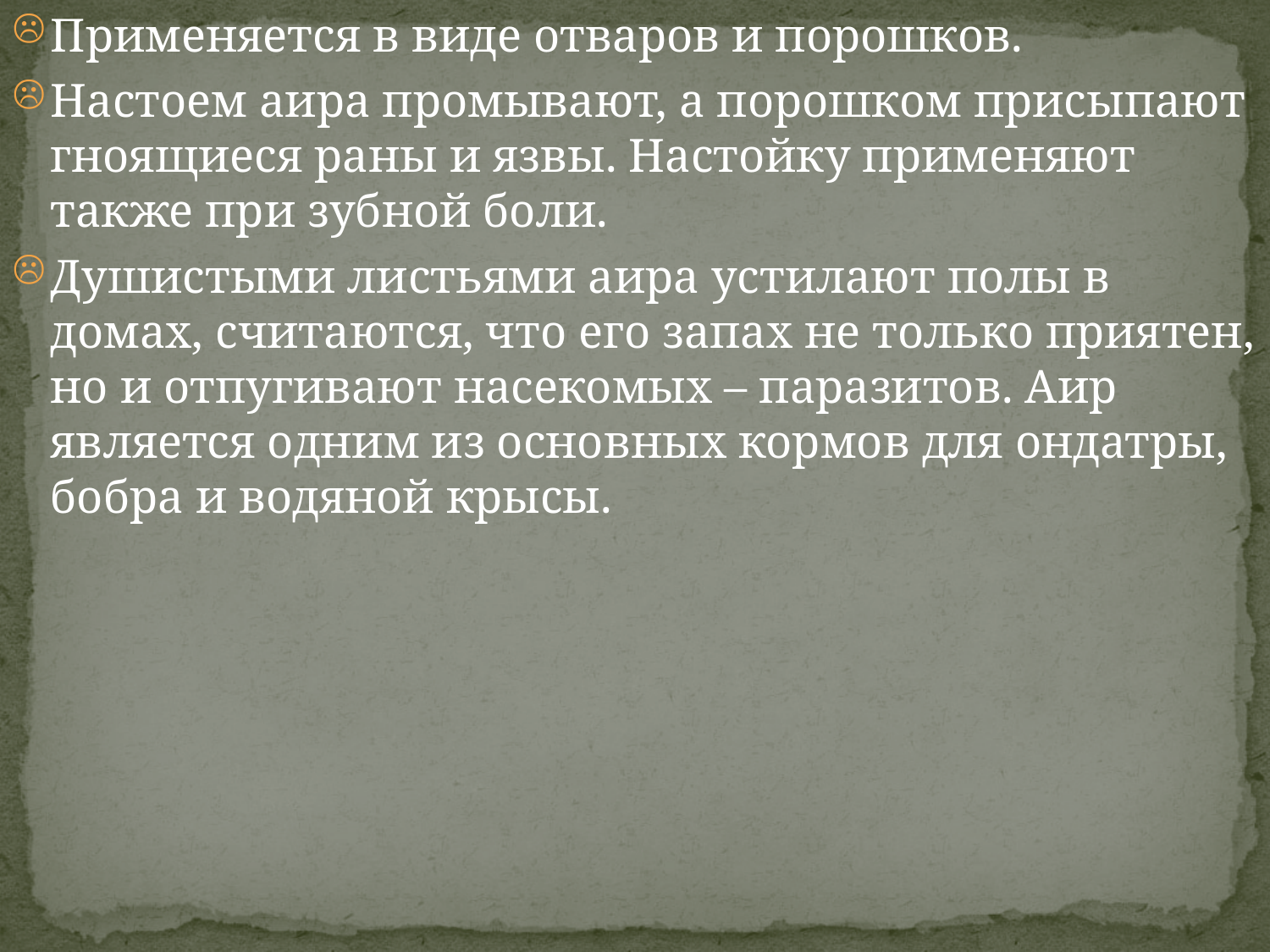

Применяется в виде отваров и порошков.
Настоем аира промывают, а порошком присыпают гноящиеся раны и язвы. Настойку применяют также при зубной боли.
Душистыми листьями аира устилают полы в домах, считаются, что его запах не только приятен, но и отпугивают насекомых – паразитов. Аир является одним из основных кормов для ондатры, бобра и водяной крысы.